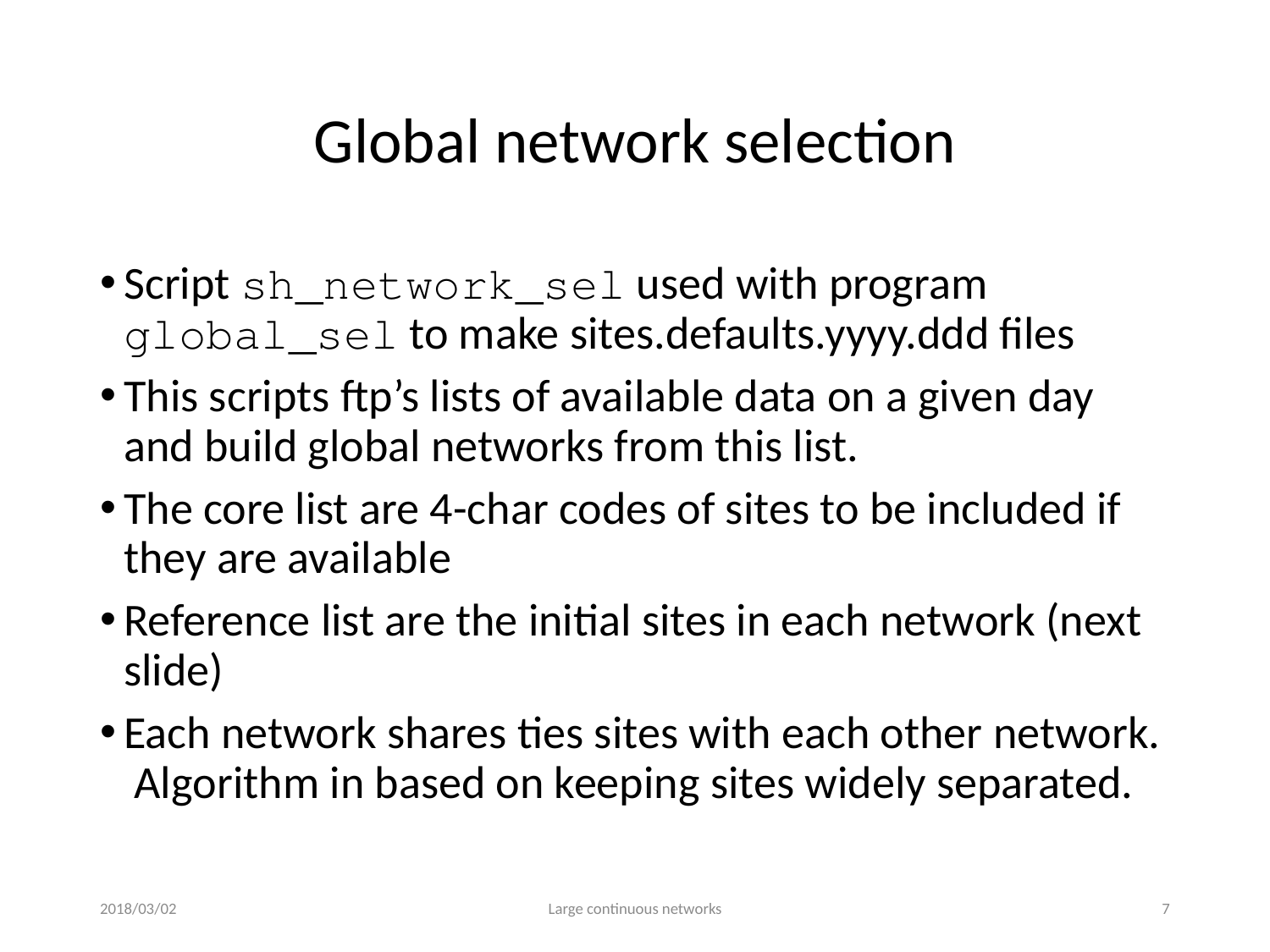

# Global network selection
Script sh_network_sel used with program global_sel to make sites.defaults.yyyy.ddd files
This scripts ftp’s lists of available data on a given day and build global networks from this list.
The core list are 4-char codes of sites to be included if they are available
Reference list are the initial sites in each network (next slide)
Each network shares ties sites with each other network.  Algorithm in based on keeping sites widely separated.

2018/03/02
Large continuous networks
7